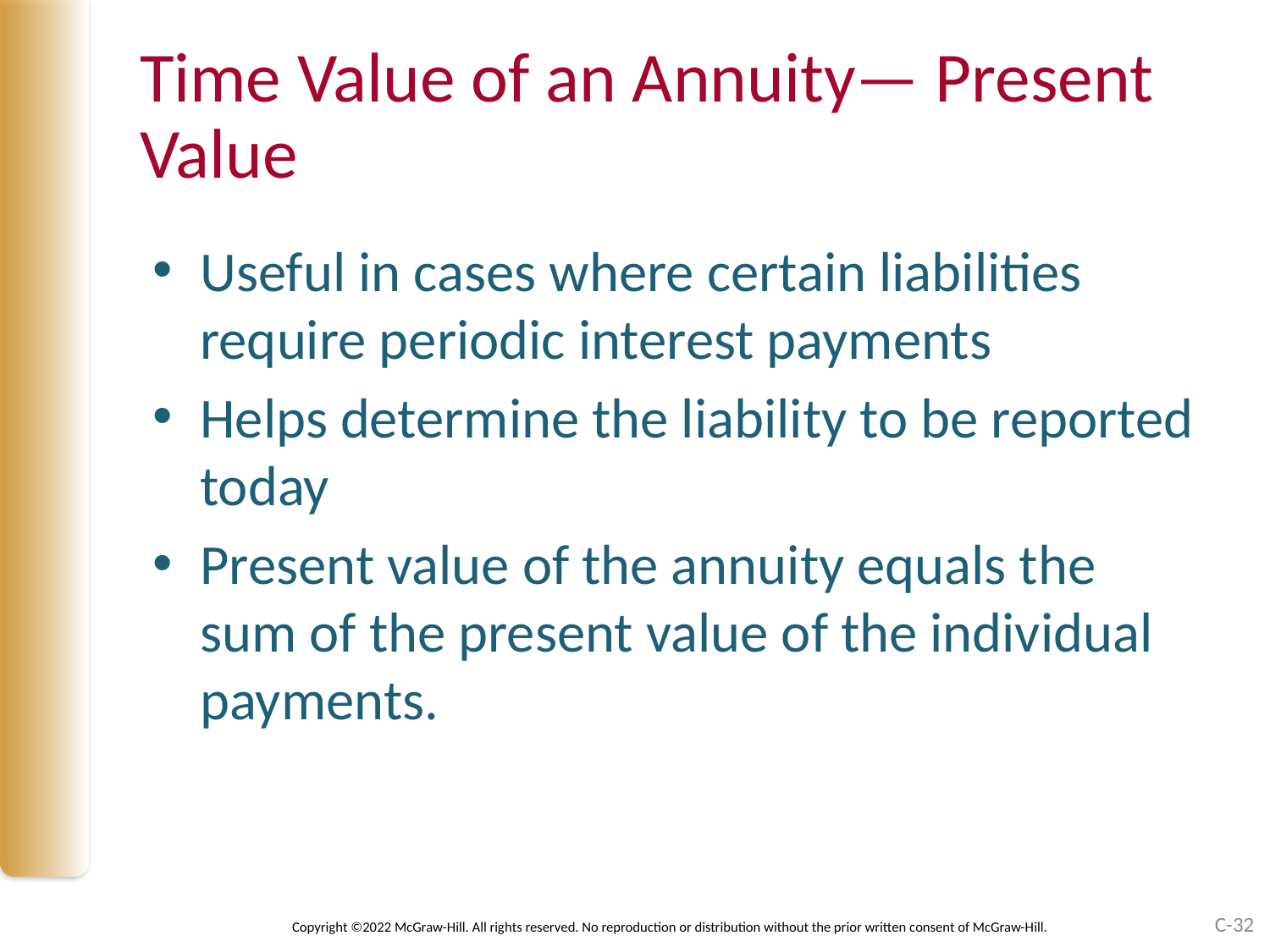

# Time Value of an Annuity— Present Value
Useful in cases where certain liabilities require periodic interest payments
Helps determine the liability to be reported today
Present value of the annuity equals the sum of the present value of the individual payments.

C-32
Copyright ©2022 McGraw-Hill. All rights reserved. No reproduction or distribution without the prior written consent of McGraw-Hill.